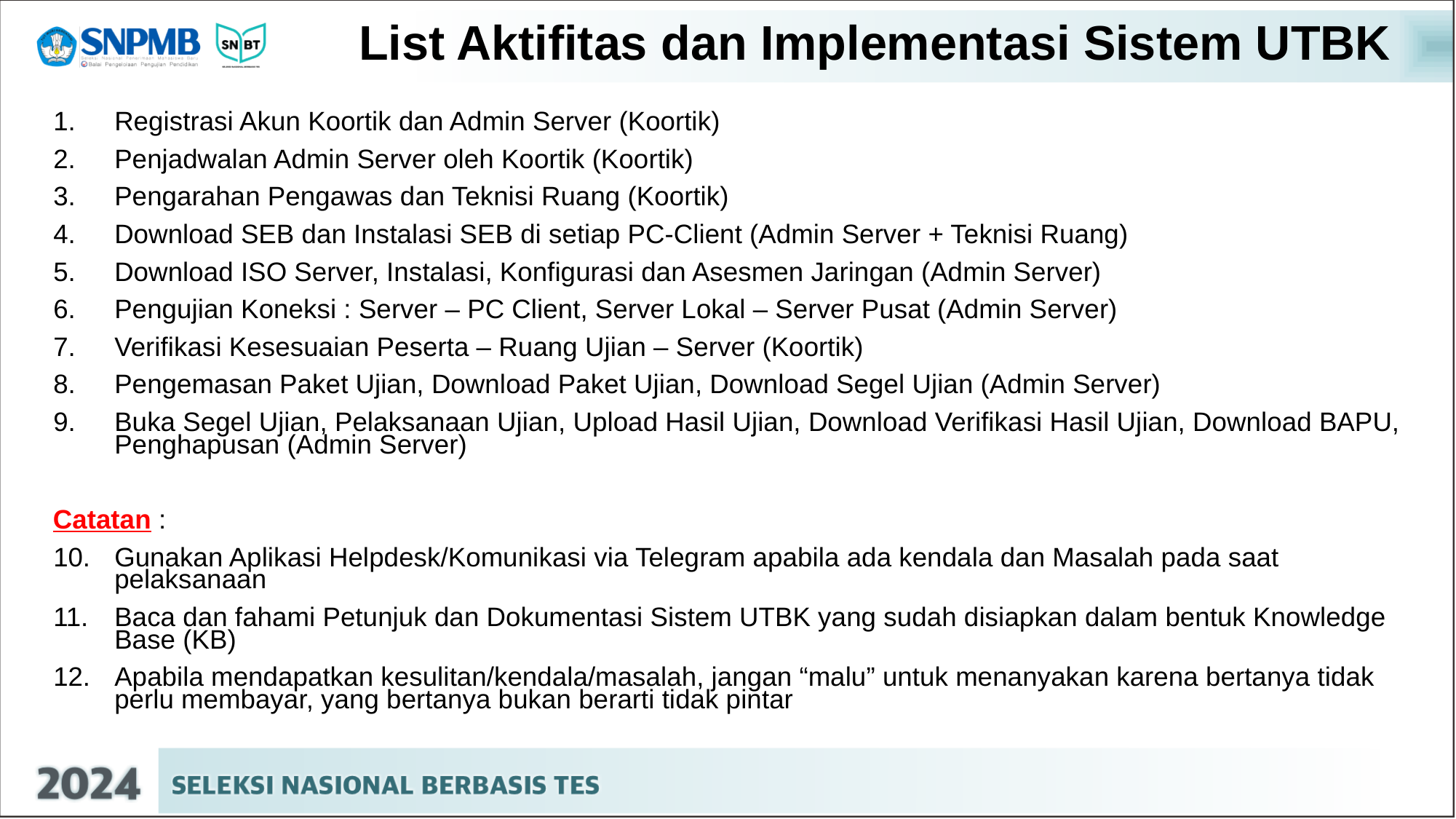

# List Aktifitas dan Implementasi Sistem UTBK
Registrasi Akun Koortik dan Admin Server (Koortik)
Penjadwalan Admin Server oleh Koortik (Koortik)
Pengarahan Pengawas dan Teknisi Ruang (Koortik)
Download SEB dan Instalasi SEB di setiap PC-Client (Admin Server + Teknisi Ruang)
Download ISO Server, Instalasi, Konfigurasi dan Asesmen Jaringan (Admin Server)
Pengujian Koneksi : Server – PC Client, Server Lokal – Server Pusat (Admin Server)
Verifikasi Kesesuaian Peserta – Ruang Ujian – Server (Koortik)
Pengemasan Paket Ujian, Download Paket Ujian, Download Segel Ujian (Admin Server)
Buka Segel Ujian, Pelaksanaan Ujian, Upload Hasil Ujian, Download Verifikasi Hasil Ujian, Download BAPU, Penghapusan (Admin Server)

Catatan :
Gunakan Aplikasi Helpdesk/Komunikasi via Telegram apabila ada kendala dan Masalah pada saat pelaksanaan
Baca dan fahami Petunjuk dan Dokumentasi Sistem UTBK yang sudah disiapkan dalam bentuk Knowledge Base (KB)
Apabila mendapatkan kesulitan/kendala/masalah, jangan “malu” untuk menanyakan karena bertanya tidak perlu membayar, yang bertanya bukan berarti tidak pintar